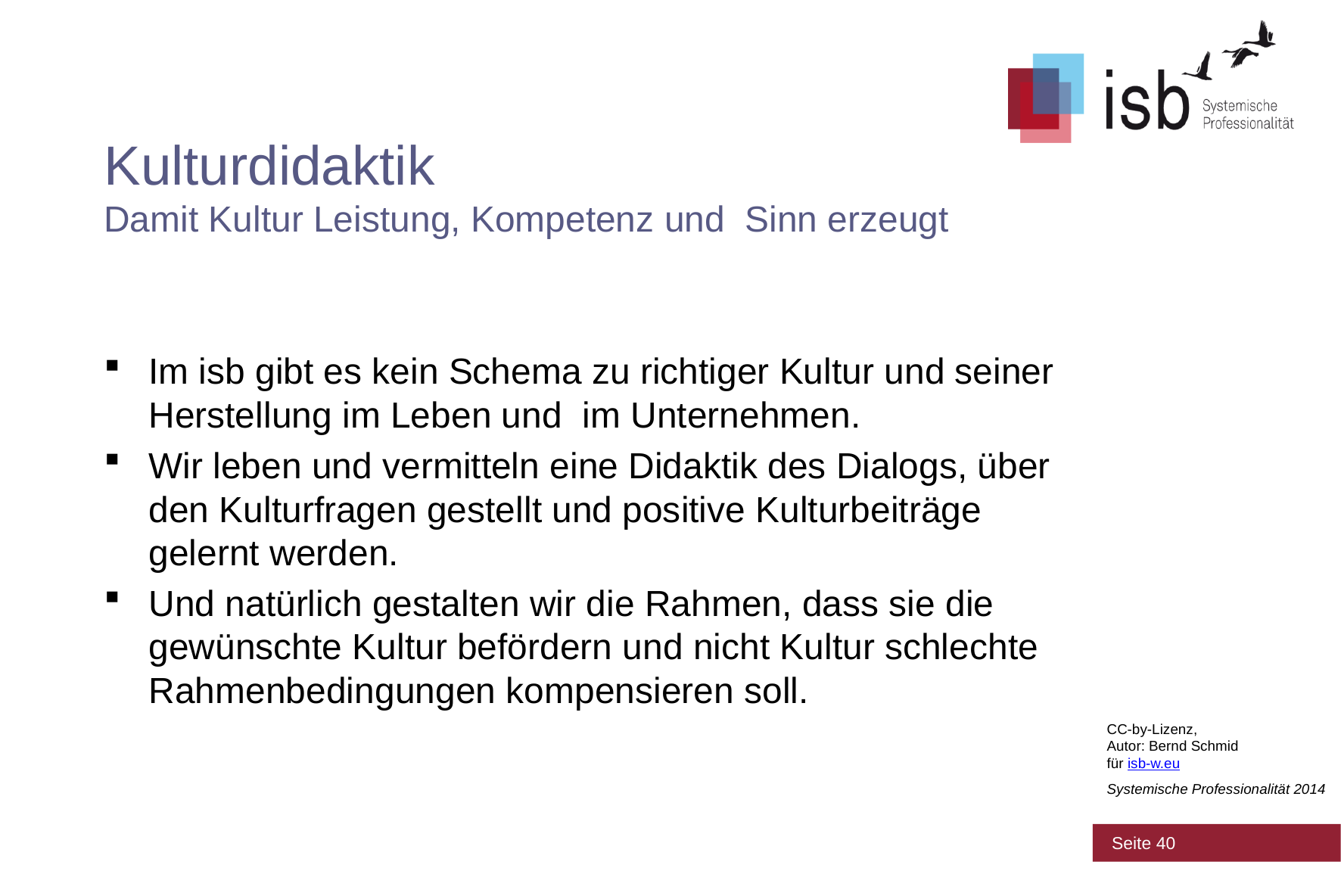

# Kulturdidaktik Damit Kultur Leistung, Kompetenz und  Sinn erzeugt
Im isb gibt es kein Schema zu richtiger Kultur und seiner Herstellung im Leben und  im Unternehmen.
Wir leben und vermitteln eine Didaktik des Dialogs, über den Kulturfragen gestellt und positive Kulturbeiträge gelernt werden.
Und natürlich gestalten wir die Rahmen, dass sie die gewünschte Kultur befördern und nicht Kultur schlechte Rahmenbedingungen kompensieren soll.
 Seite 40